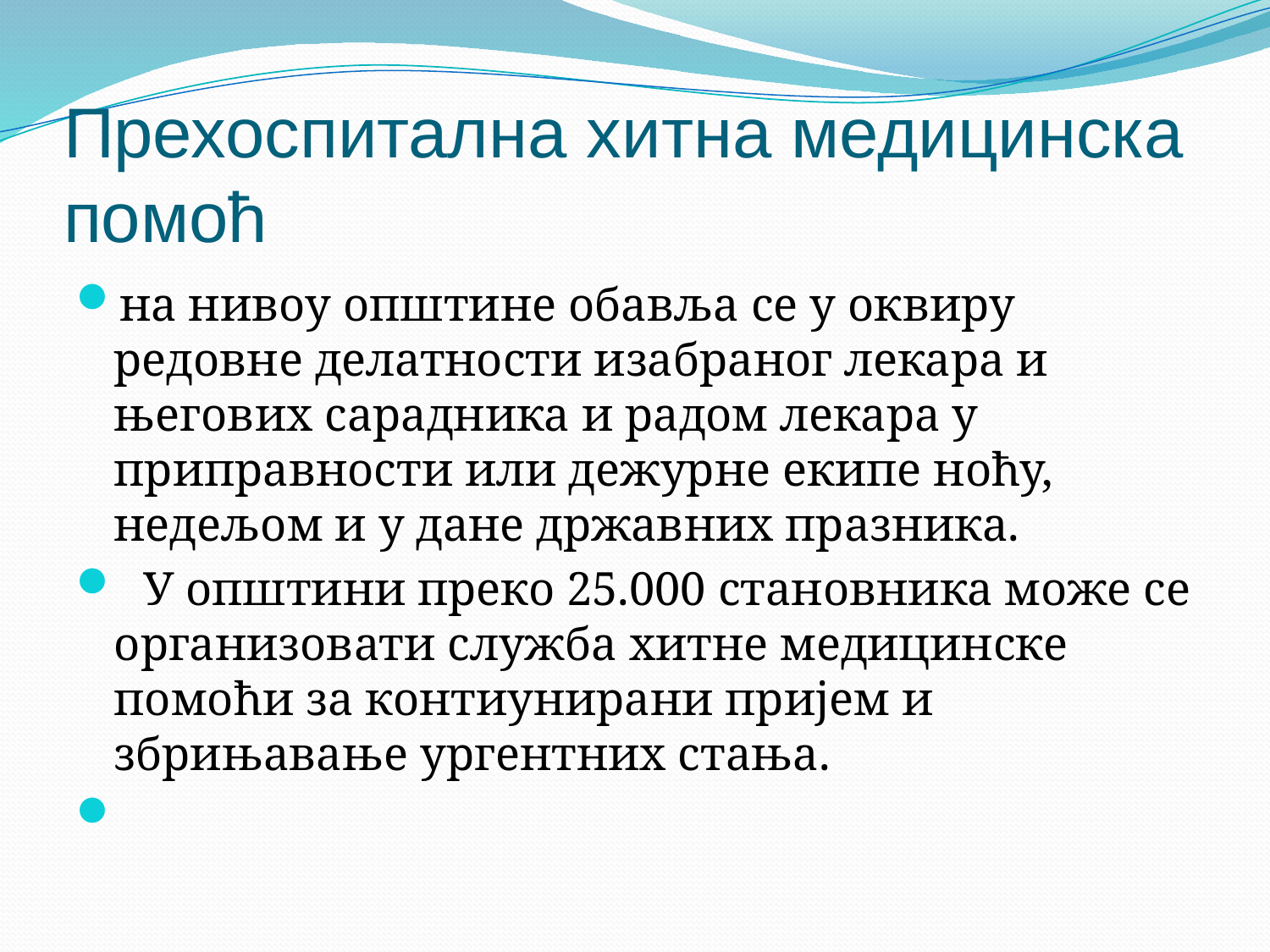

# Прехоспитална хитна медицинска помоћ
на нивоу општине обавља се у оквиру редовне делатности изабраног лекара и његових сарадника и радом лекара у приправности или дежурне екипе ноћу, недељом и у дане државних празника.
  У општини преко 25.000 становника може се организовати служба хитне медицинске помоћи за контиунирани пријем и збрињавање ургентних стања.